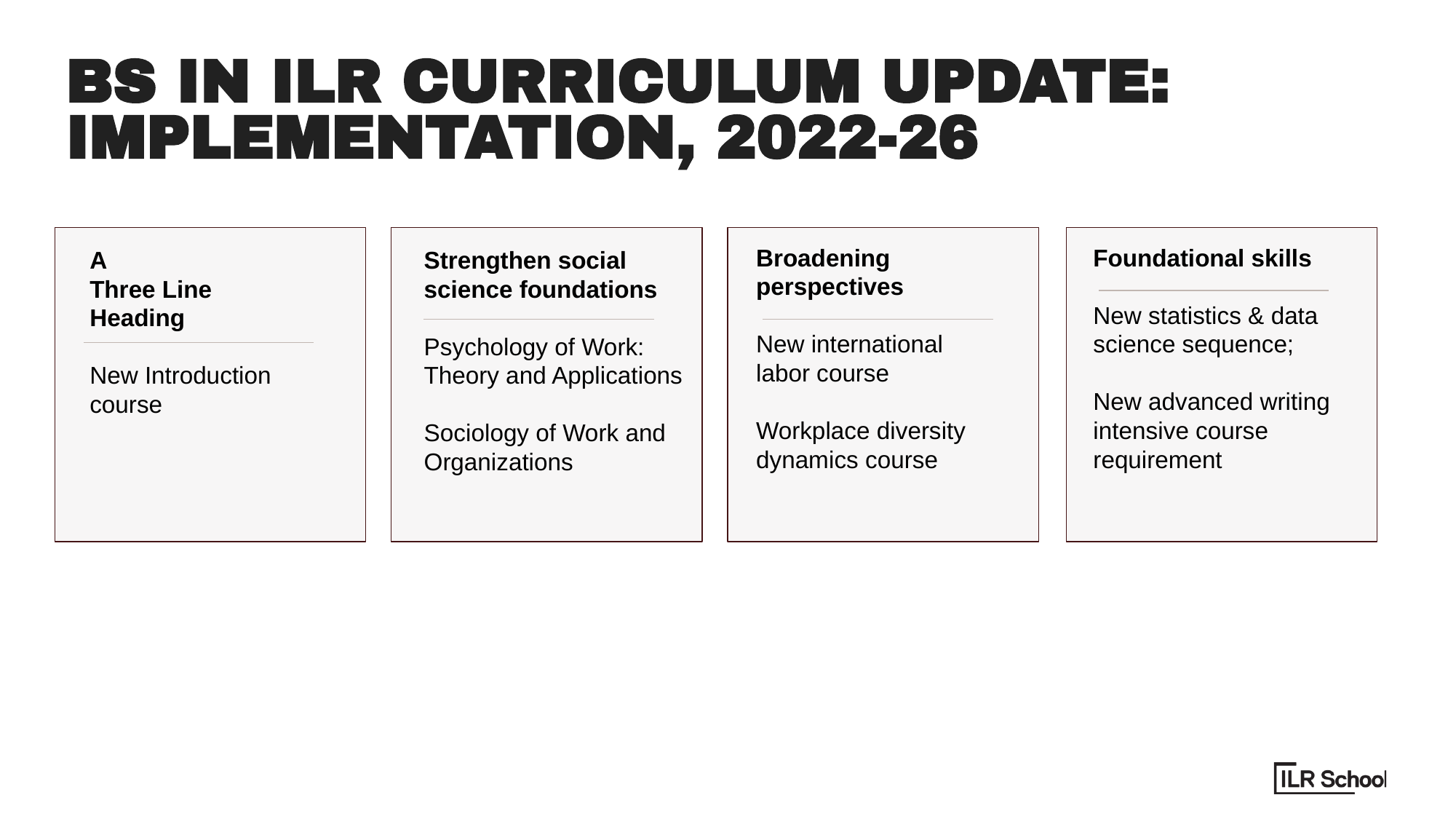

# BS in ILR Curriculum Update: implementation, 2022-26

A
Three Line
Heading

New Introduction course

Strengthen social science foundations

Psychology of Work: Theory and Applications
Sociology of Work and Organizations

Broadening perspectives

New international labor course

Workplace diversity dynamics course

Foundational skills

New statistics & data science sequence;

New advanced writing intensive course requirement